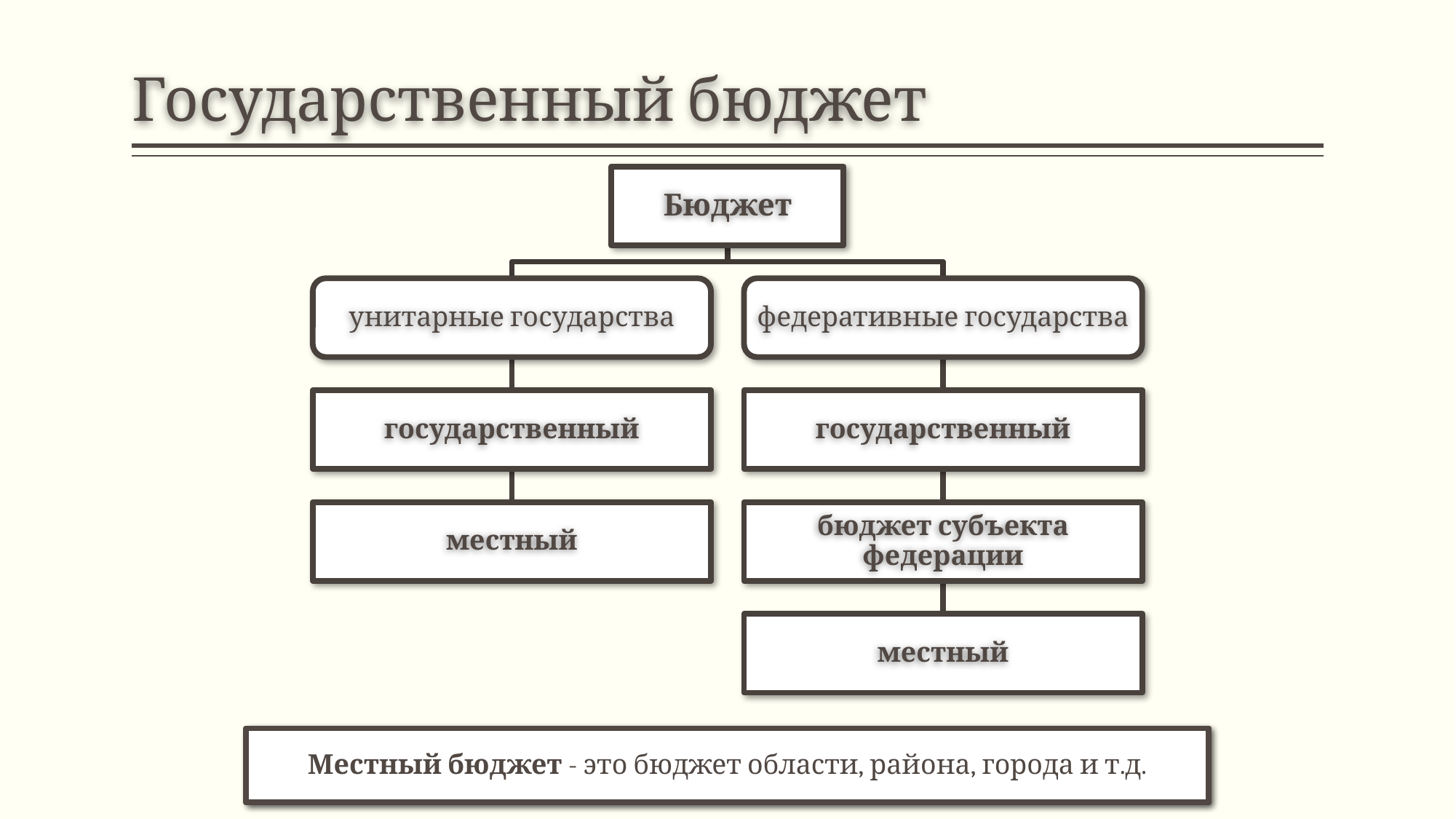

# Государственный бюджет

Бюджет

унитарные государства
федеративные государства

государственный

государственный

местный

бюджет субъекта федерации

местный

Местный бюджет - это бюджет области, района, города и т.д.